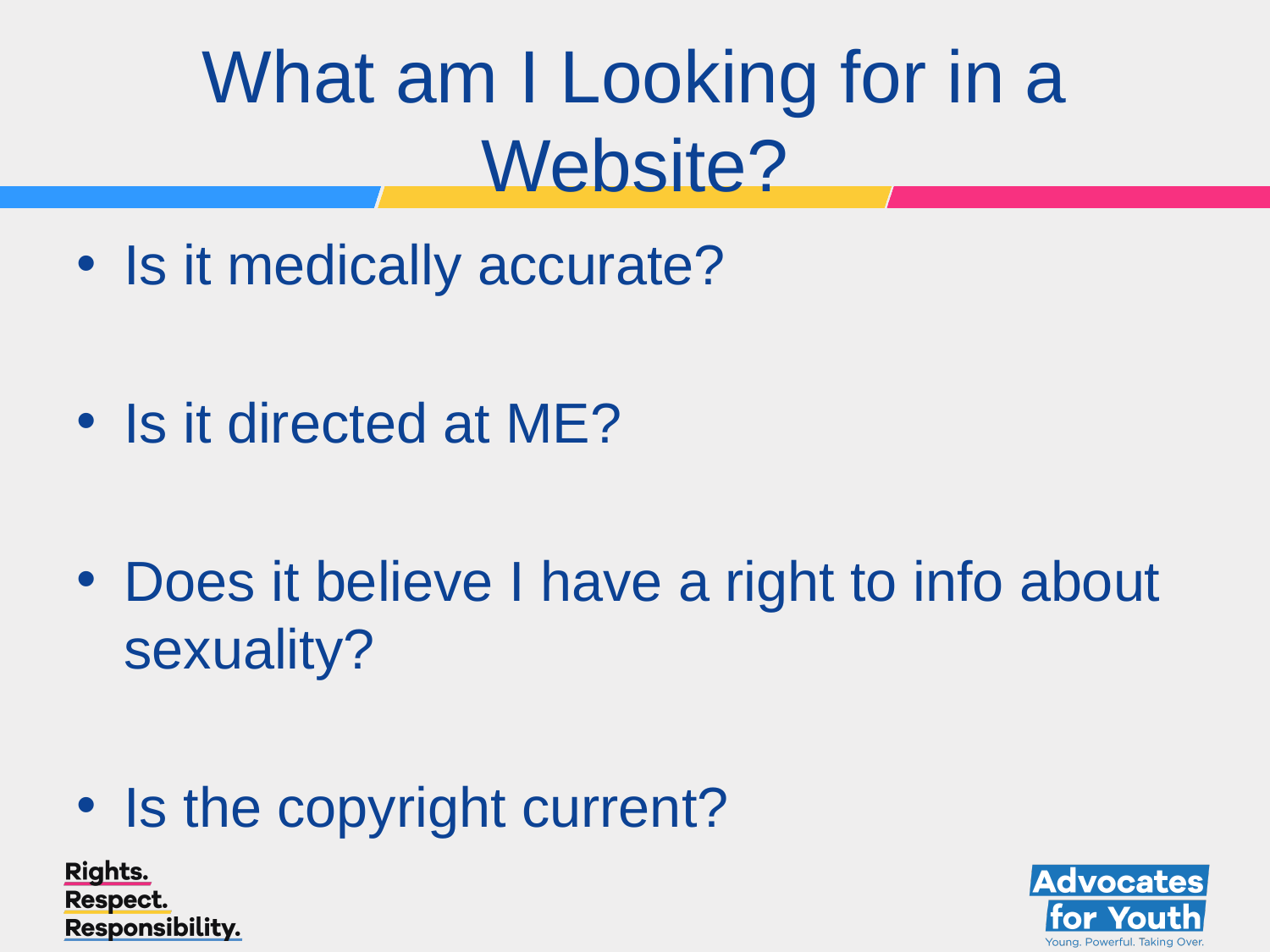

# What am I Looking for in a Website?
Is it medically accurate?

Is it directed at ME?

Does it believe I have a right to info about sexuality?

Is the copyright current?